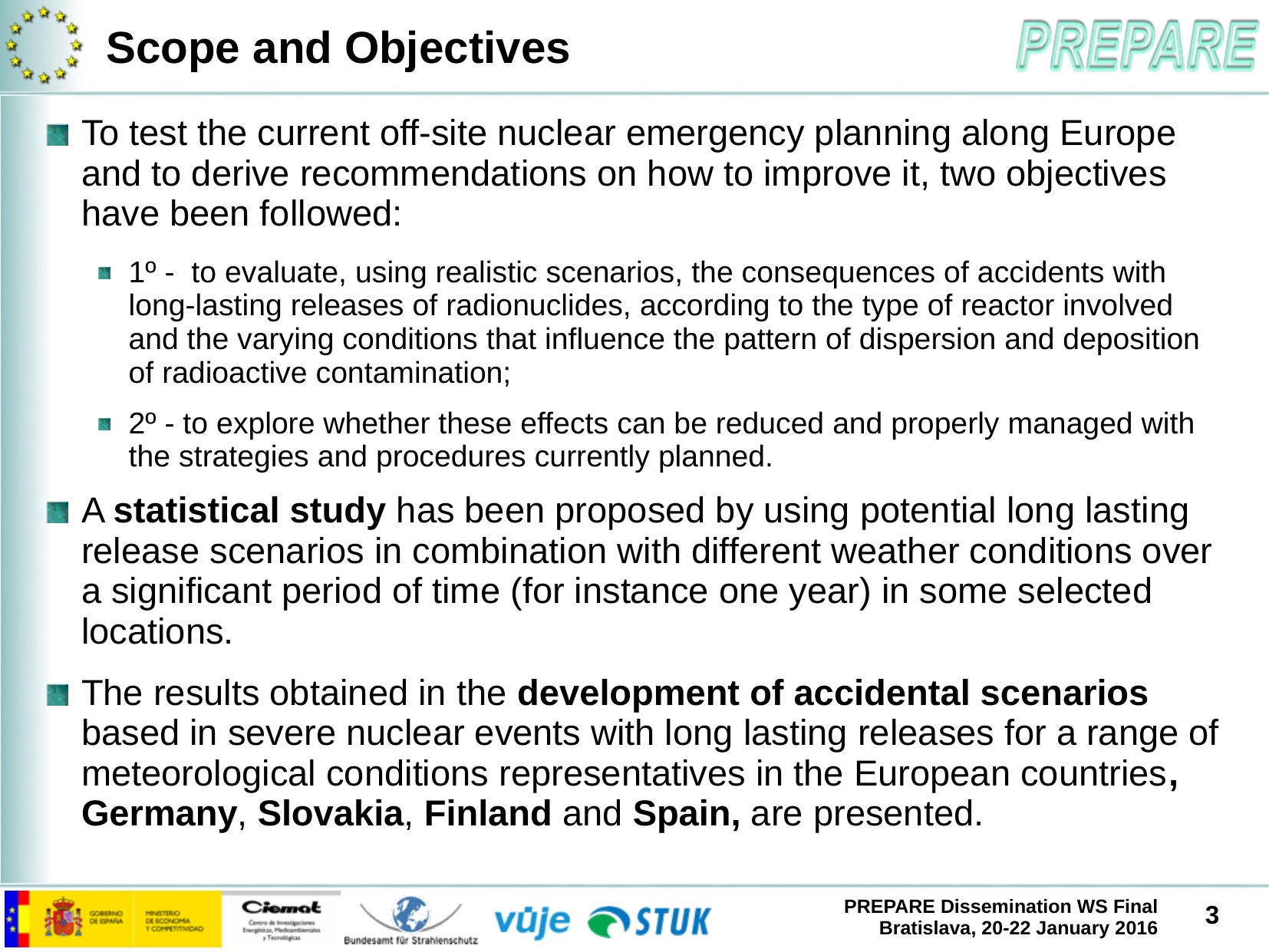

# Scope and Objectives
To test the current off-site nuclear emergency planning along Europe and to derive recommendations on how to improve it, two objectives have been followed:
1º -  to evaluate, using realistic scenarios, the consequences of accidents with long-lasting releases of radionuclides, according to the type of reactor involved and the varying conditions that influence the pattern of dispersion and deposition of radioactive contamination;
2º - to explore whether these effects can be reduced and properly managed with the strategies and procedures currently planned.
A statistical study has been proposed by using potential long lasting release scenarios in combination with different weather conditions over a significant period of time (for instance one year) in some selected locations.
The results obtained in the development of accidental scenarios based in severe nuclear events with long lasting releases for a range of meteorological conditions representatives in the European countries, Germany, Slovakia, Finland and Spain, are presented.